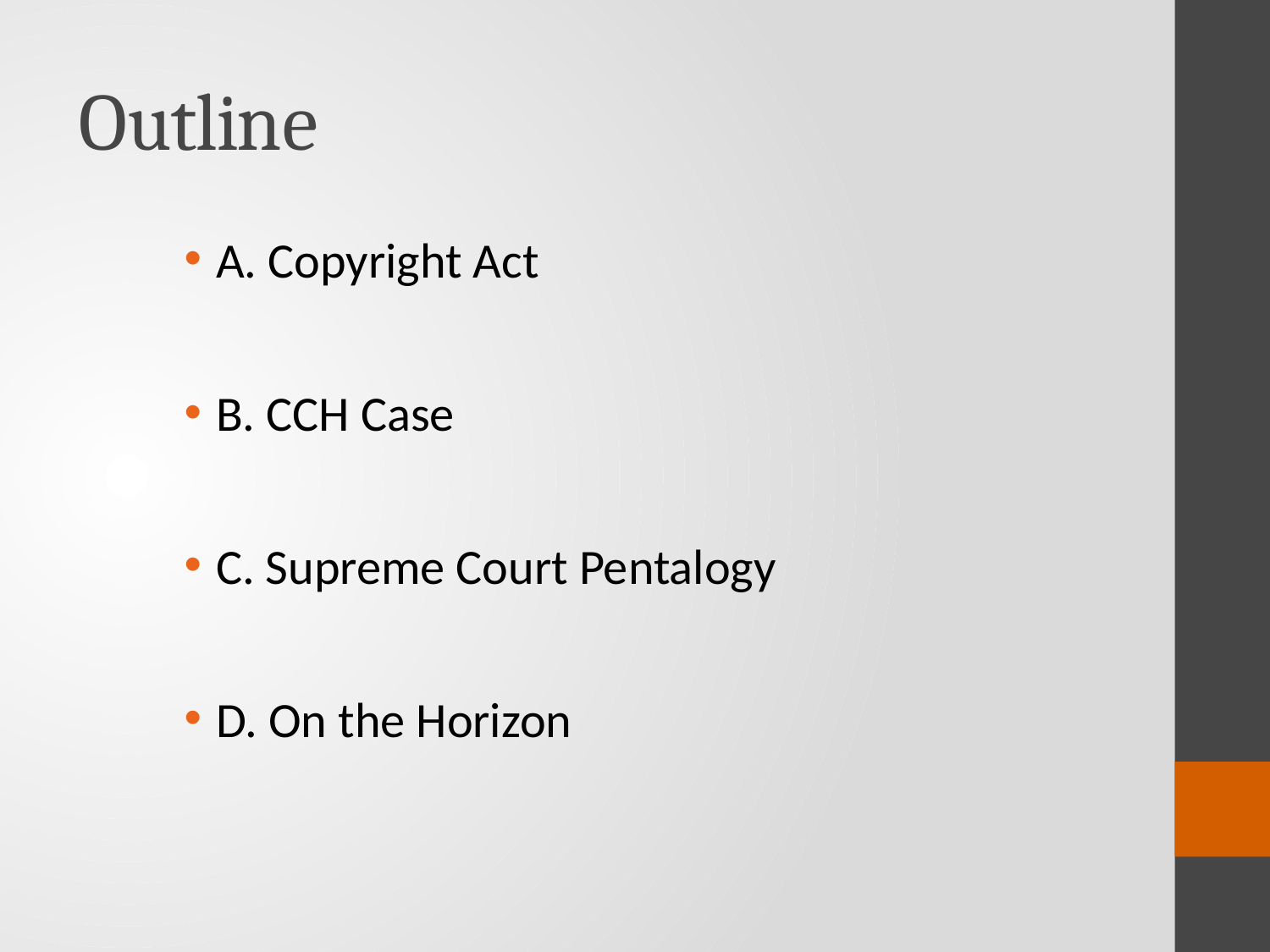

# Outline
A. Copyright Act

B. CCH Case

C. Supreme Court Pentalogy

D. On the Horizon